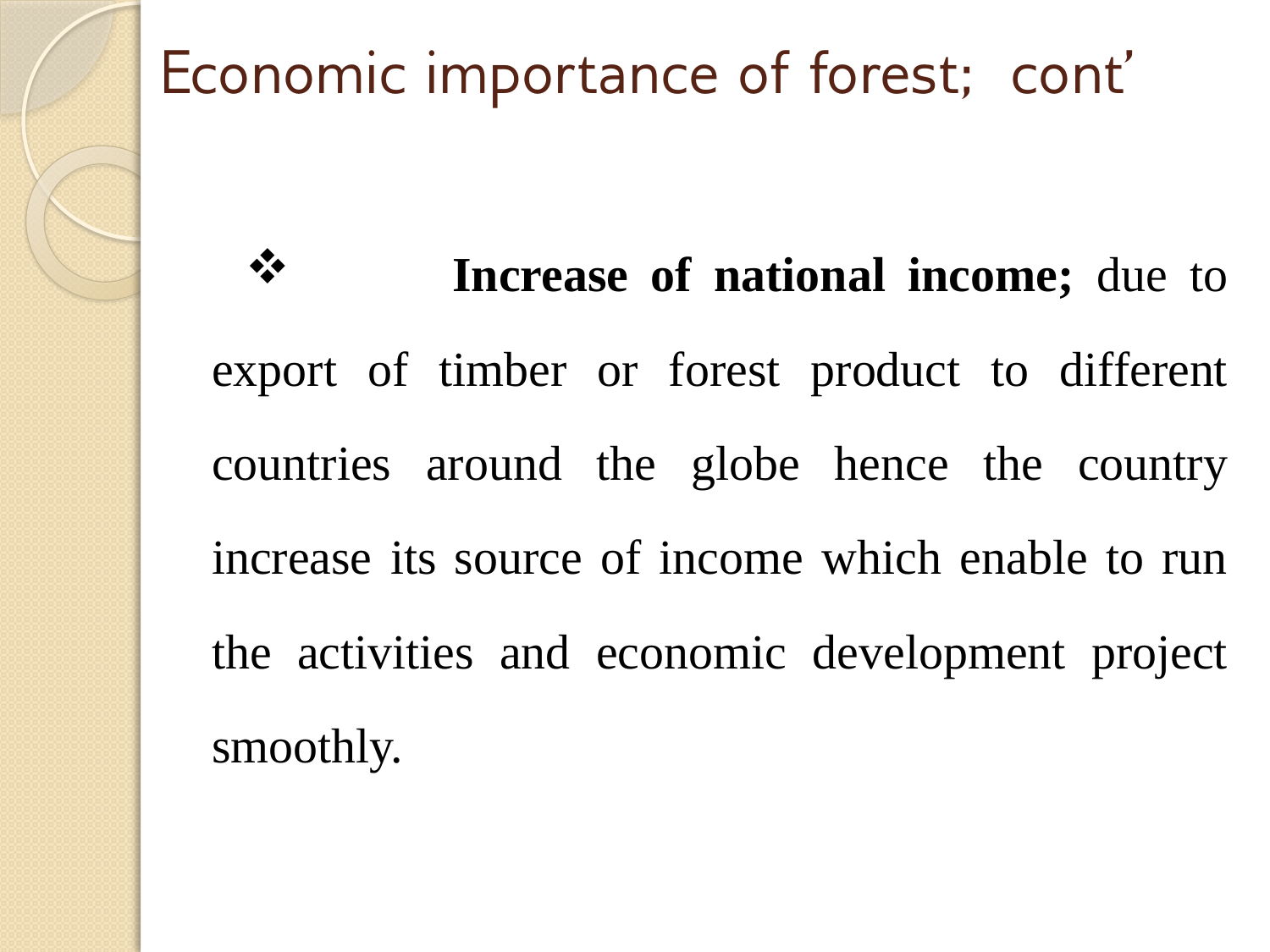

# Economic importance of forest;  cont’
       Increase of national income; due to export of timber or forest product to different countries around the globe hence the country increase its source of income which enable to run the activities and economic development project smoothly.